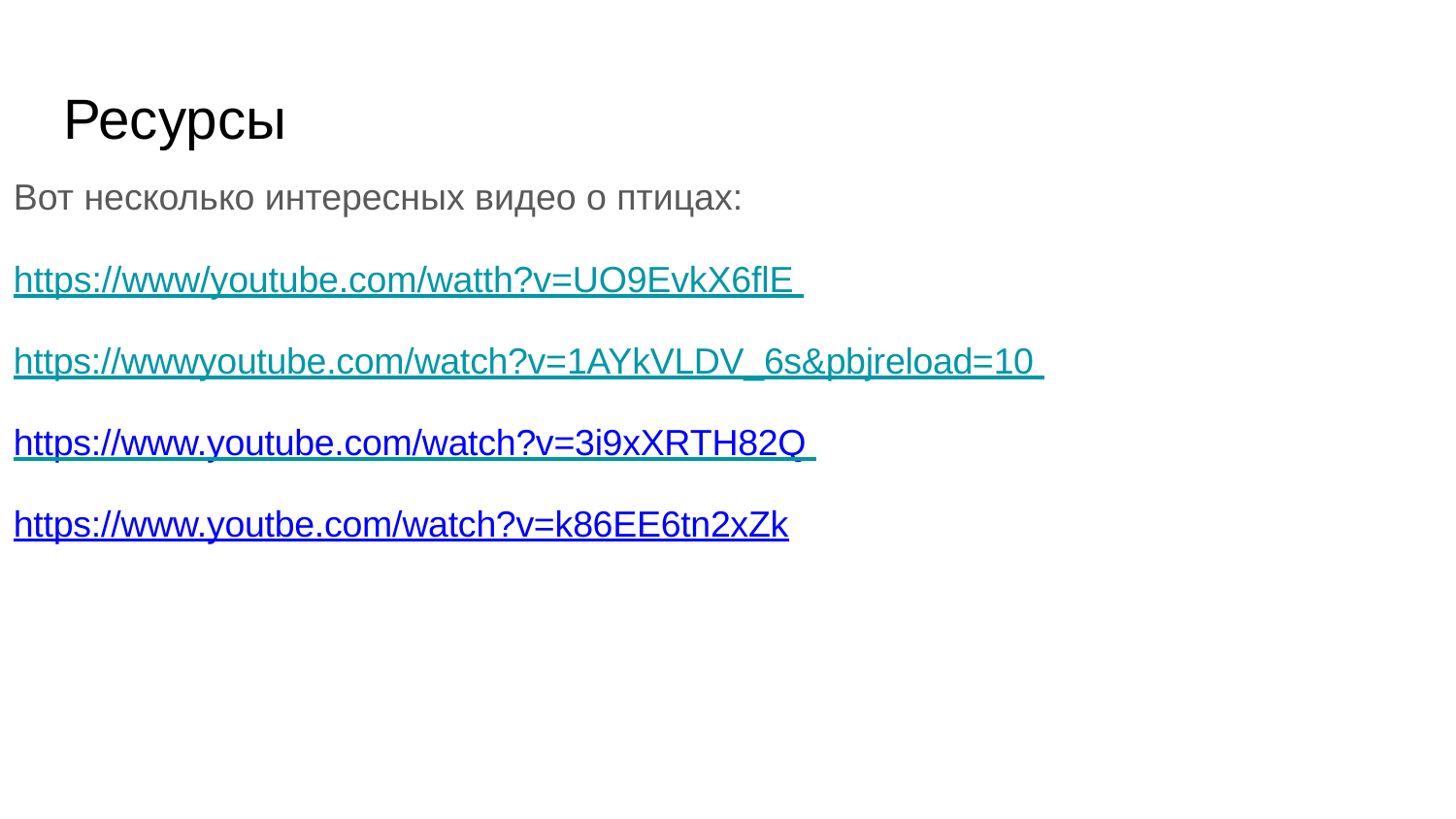

# Ресурсы
Вот несколько интересных видео о птицах:
https://www/youtube.com/watth?v=UO9EvkX6flE  https://wwwyoutube.com/watch?v=1AYkVLDV_6s&pbjreload=10  https://www.youtube.com/watch?v=3i9xXRTH82Q  https://www.youtbe.com/watch?v=k86EE6tn2xZk